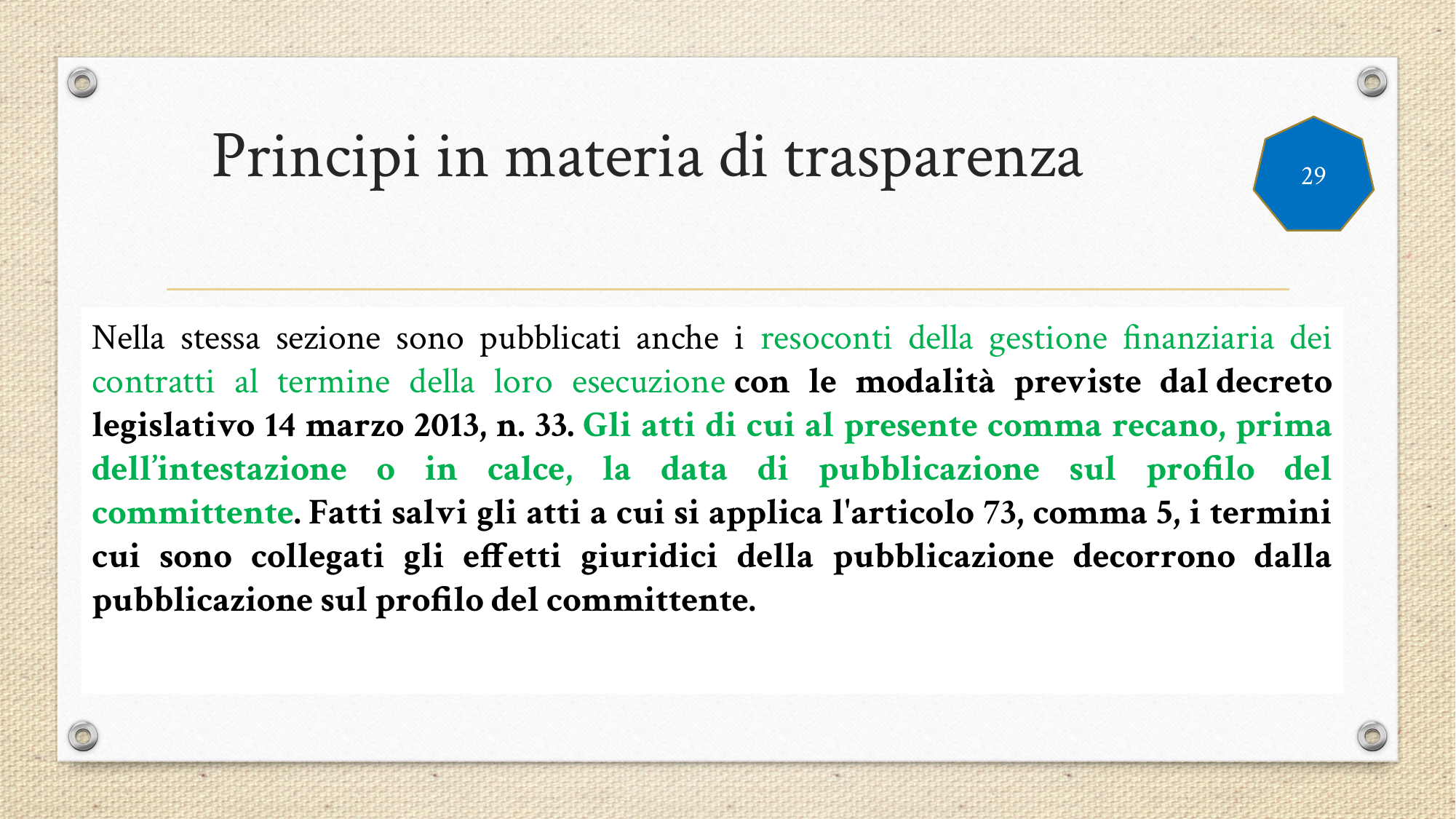

# Principi in materia di trasparenza
29
Nella stessa sezione sono pubblicati anche i resoconti della gestione finanziaria dei contratti al termine della loro esecuzione con le modalità previste dal decreto legislativo 14 marzo 2013, n. 33. Gli atti di cui al presente comma recano, prima dell’intestazione o in calce, la data di pubblicazione sul profilo del committente. Fatti salvi gli atti a cui si applica l'articolo 73, comma 5, i termini cui sono collegati gli effetti giuridici della pubblicazione decorrono dalla pubblicazione sul profilo del committente.